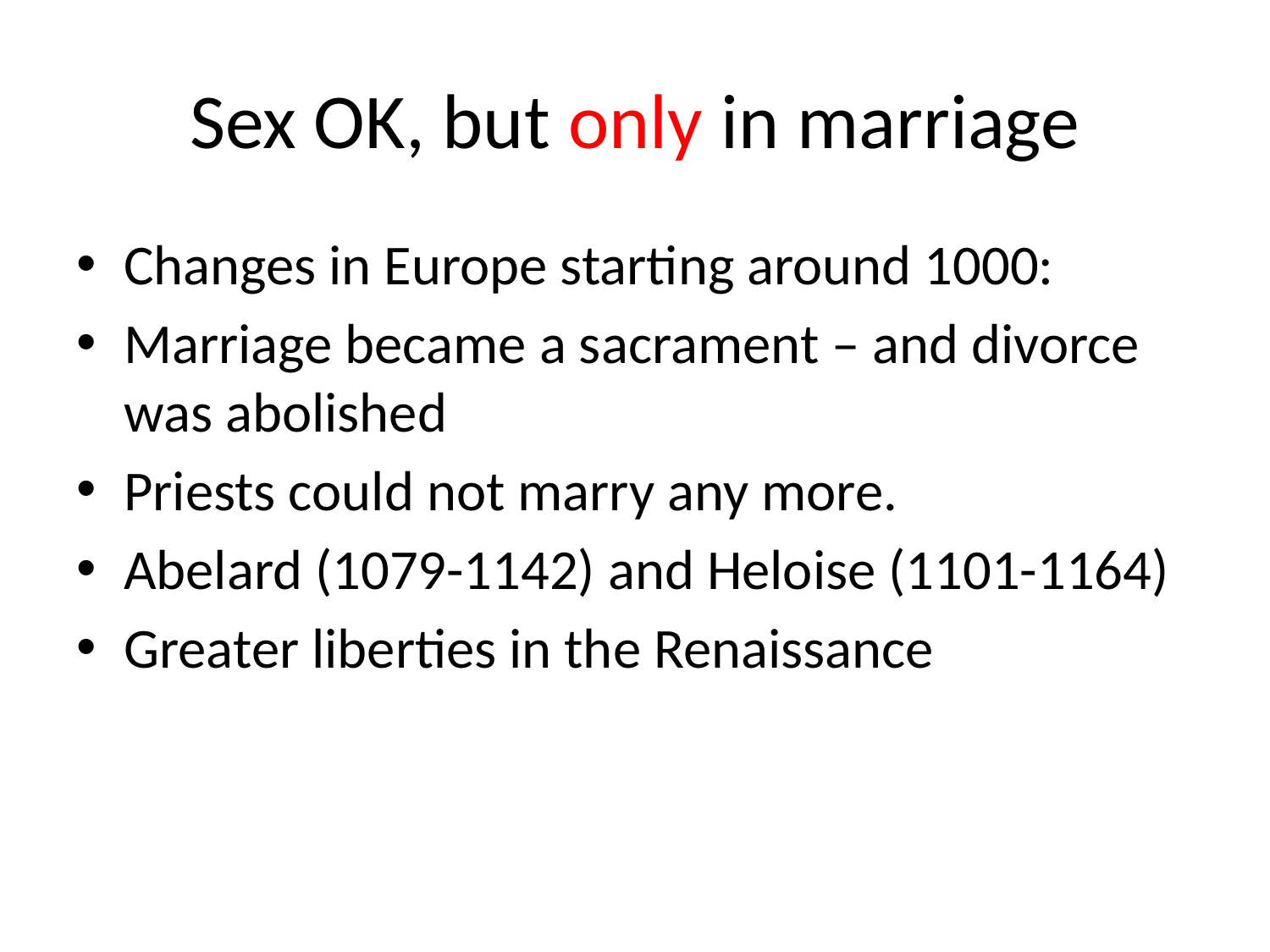

# Sex OK, but only in marriage
Changes in Europe starting around 1000:
Marriage became a sacrament – and divorce was abolished
Priests could not marry any more.
Abelard (1079-1142) and Heloise (1101-1164)
Greater liberties in the Renaissance